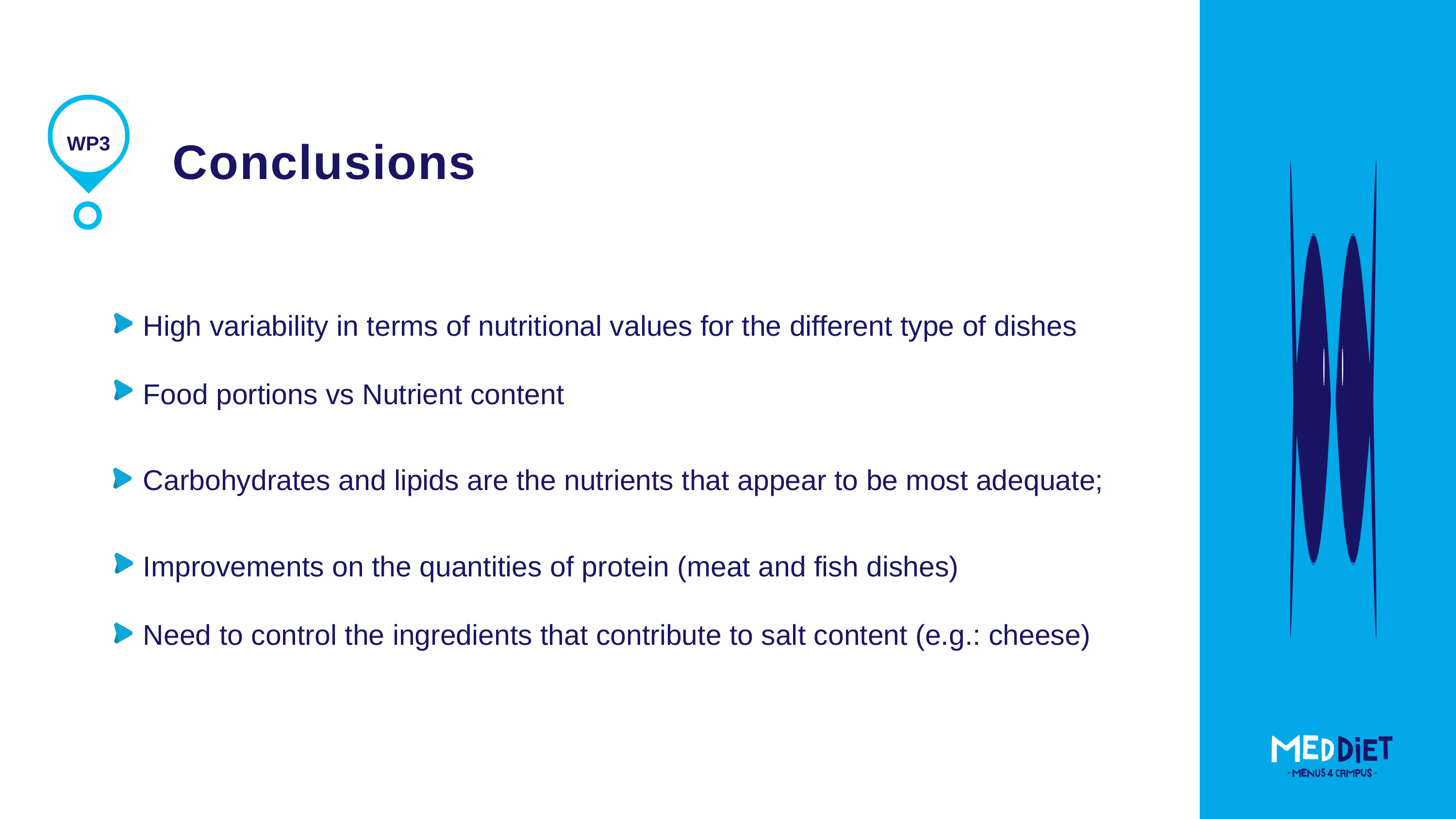

WP3

Conclusions
High variability in terms of nutritional values for the different type of dishes

Food portions vs Nutrient content

Carbohydrates and lipids are the nutrients that appear to be most adequate;

Improvements on the quantities of protein (meat and fish dishes)

Need to control the ingredients that contribute to salt content (e.g.: cheese)